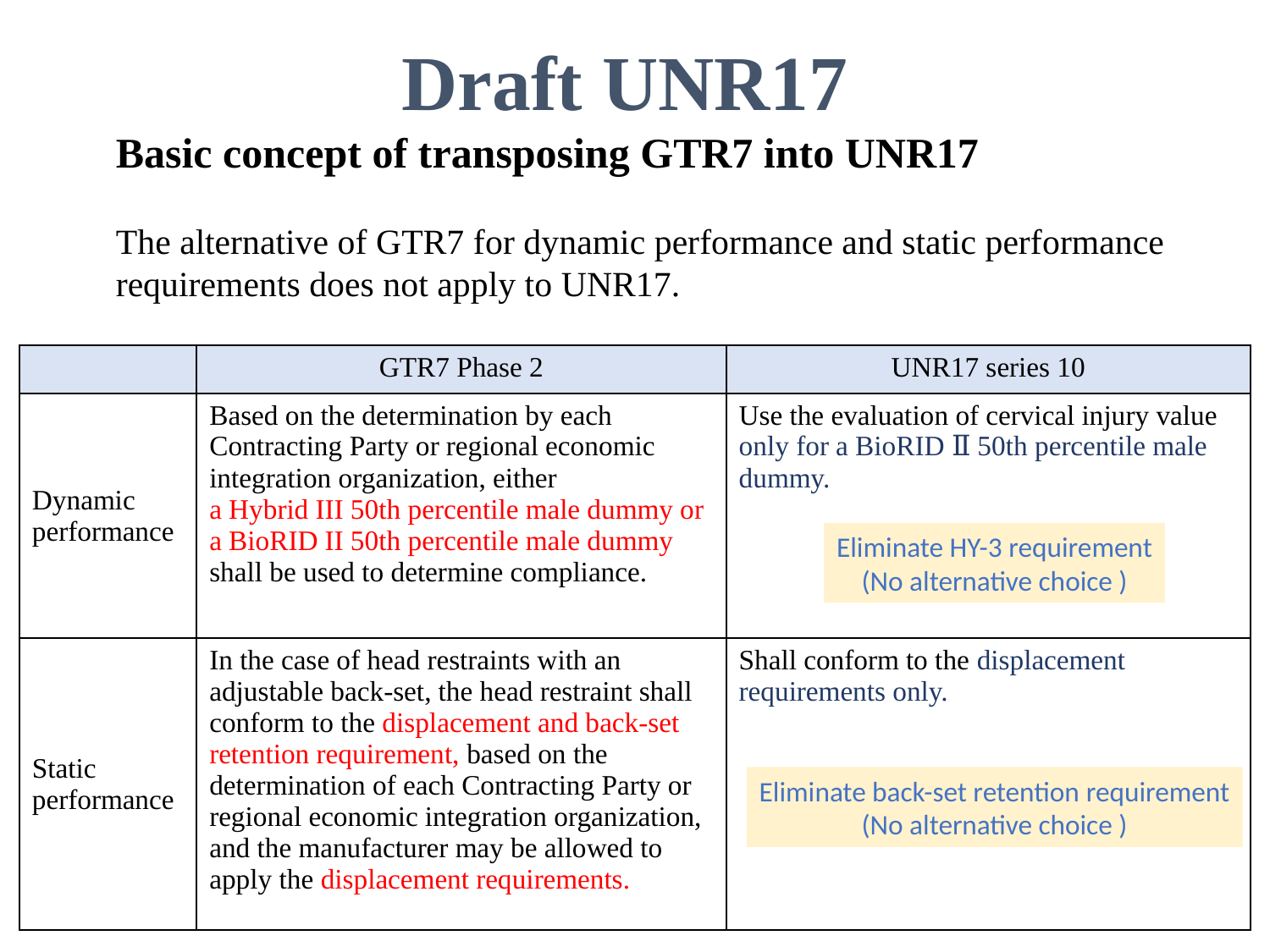

Draft UNR17
Basic concept of transposing GTR7 into UNR17

The alternative of GTR7 for dynamic performance and static performance requirements does not apply to UNR17.
|  | GTR7 Phase 2 | UNR17 series 10 |
| --- | --- | --- |
| Dynamic performance | Based on the determination by each Contracting Party or regional economic integration organization, either a Hybrid III 50th percentile male dummy or a BioRID II 50th percentile male dummy shall be used to determine compliance. | Use the evaluation of cervical injury value only for a BioRID Ⅱ 50th percentile male dummy. |
| Static performance | In the case of head restraints with an adjustable back-set, the head restraint shall conform to the displacement and back-set retention requirement, based on the determination of each Contracting Party or regional economic integration organization, and the manufacturer may be allowed to apply the displacement requirements. | Shall conform to the displacement requirements only. |
Eliminate HY-3 requirement
(No alternative choice )
Eliminate back-set retention requirement
(No alternative choice )
Height